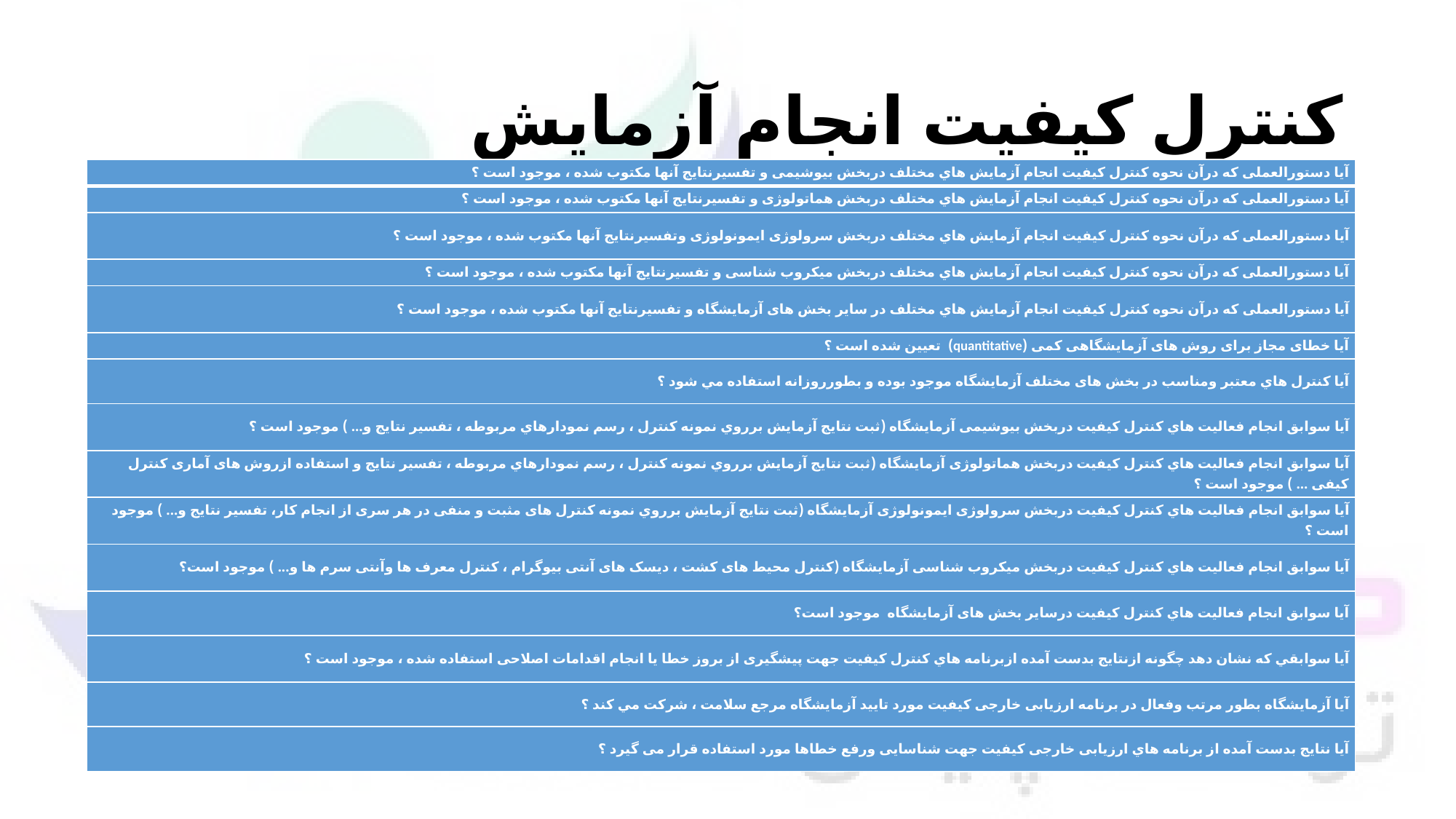

# کنترل کيفيت انجام آزمايش
| آيا دستورالعملی که درآن نحوه کنترل کيفيت انجام آزمايش هاي مختلف دربخش بيوشيمی و تفسيرنتايج آنها مکتوب شده ، موجود است ؟ |
| --- |
| آيا دستورالعملی که درآن نحوه کنترل کيفيت انجام آزمايش هاي مختلف دربخش هماتولوژی و تفسيرنتايج آنها مکتوب شده ، موجود است ؟ |
| آيا دستورالعملی که درآن نحوه کنترل کيفيت انجام آزمايش هاي مختلف دربخش سرولوژی ايمونولوژی وتفسيرنتايج آنها مکتوب شده ، موجود است ؟ |
| آيا دستورالعملی که درآن نحوه کنترل کيفيت انجام آزمايش هاي مختلف دربخش ميکروب شناسی و تفسيرنتايج آنها مکتوب شده ، موجود است ؟ |
| آيا دستورالعملی که درآن نحوه کنترل کيفيت انجام آزمايش هاي مختلف در ساير بخش های آزمايشگاه و تفسيرنتايج آنها مکتوب شده ، موجود است ؟ |
| آيا خطای مجاز برای روش های آزمايشگاهی کمی (quantitative) تعيين شده است ؟ |
| آيا کنترل هاي معتبر ومناسب در بخش های مختلف آزمايشگاه موجود بوده و بطورروزانه استفاده مي شود ؟ |
| آيا سوابق انجام فعاليت هاي کنترل کيفيت دربخش بيوشيمی آزمايشگاه (ثبت نتايج آزمايش برروي نمونه کنترل ، رسم نمودارهاي مربوطه ، تفسير نتايج و... ) موجود است ؟ |
| آيا سوابق انجام فعاليت هاي کنترل کيفيت دربخش هماتولوژی آزمايشگاه (ثبت نتايج آزمايش برروي نمونه کنترل ، رسم نمودارهاي مربوطه ، تفسير نتايج و استفاده ازروش های آماری کنترل کيفی ... ) موجود است ؟ |
| آيا سوابق انجام فعاليت هاي کنترل کيفيت دربخش سرولوژی ايمونولوژی آزمايشگاه (ثبت نتايج آزمايش برروي نمونه کنترل های مثبت و منفی در هر سری از انجام کار، تفسير نتايج و... ) موجود است ؟ |
| آيا سوابق انجام فعاليت هاي کنترل کيفيت دربخش ميکروب شناسی آزمايشگاه (کنترل محيط های کشت ، ديسک های آنتی بيوگرام ، کنترل معرف ها وآنتی سرم ها و... ) موجود است؟ |
| آيا سوابق انجام فعاليت هاي کنترل کيفيت درساير بخش های آزمايشگاه موجود است؟ |
| آيا سوابقي که نشان دهد چگونه ازنتايج بدست آمده ازبرنامه هاي کنترل کيفيت جهت پيشگيری از بروز خطا يا انجام اقدامات اصلاحی استفاده شده ، موجود است ؟ |
| آيا آزمايشگاه بطور مرتب وفعال در برنامه ارزيابی خارجی کيفيت مورد تاييد آزمايشگاه مرجع سلامت ، شركت مي كند ؟ |
| آيا نتايج بدست آمده از برنامه هاي ارزيابی خارجی کيفيت جهت شناسايی ورفع خطاها مورد استفاده قرار می گيرد ؟ |